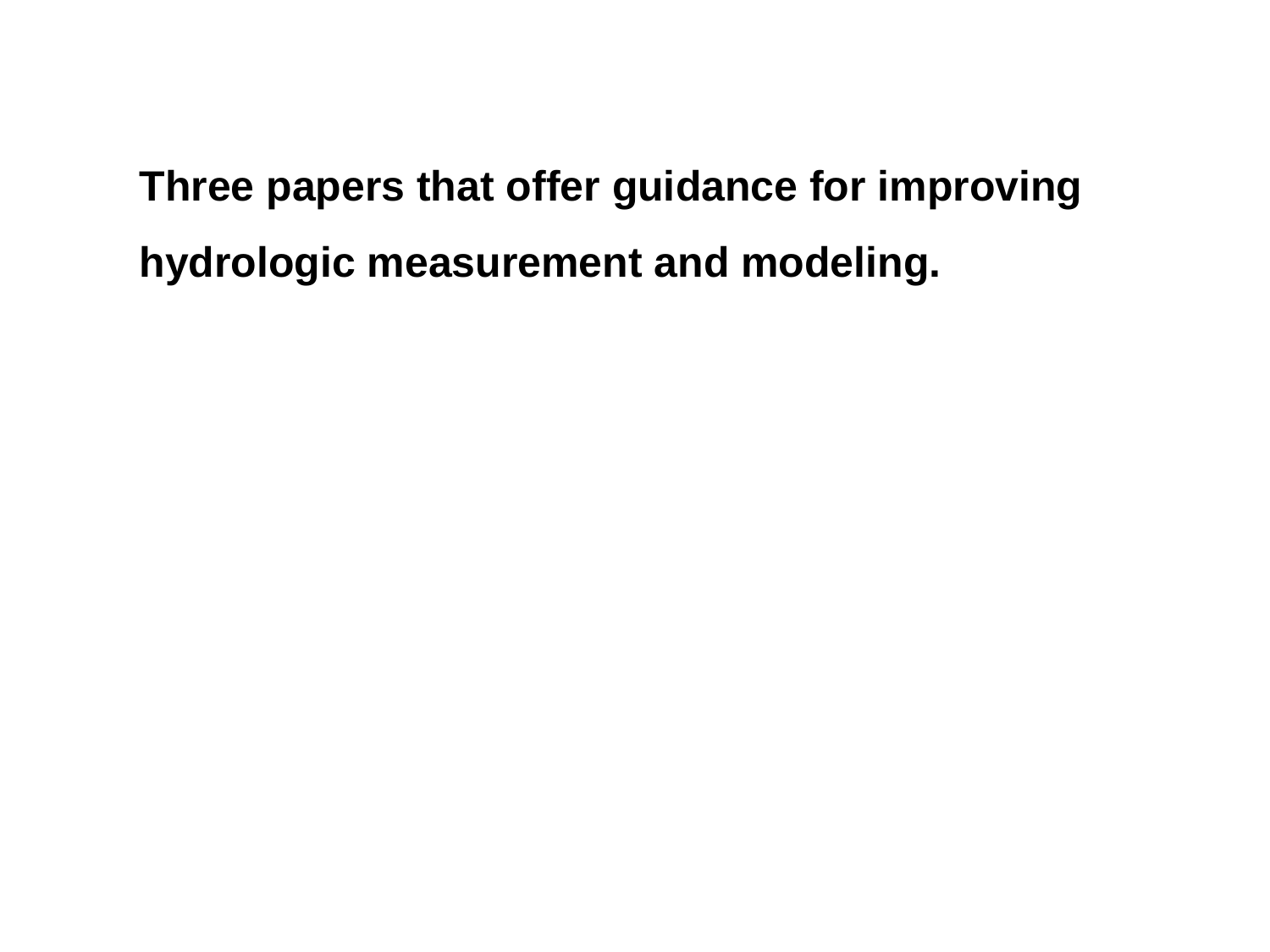

Three papers that offer guidance for improving  hydrologic measurement and modeling.